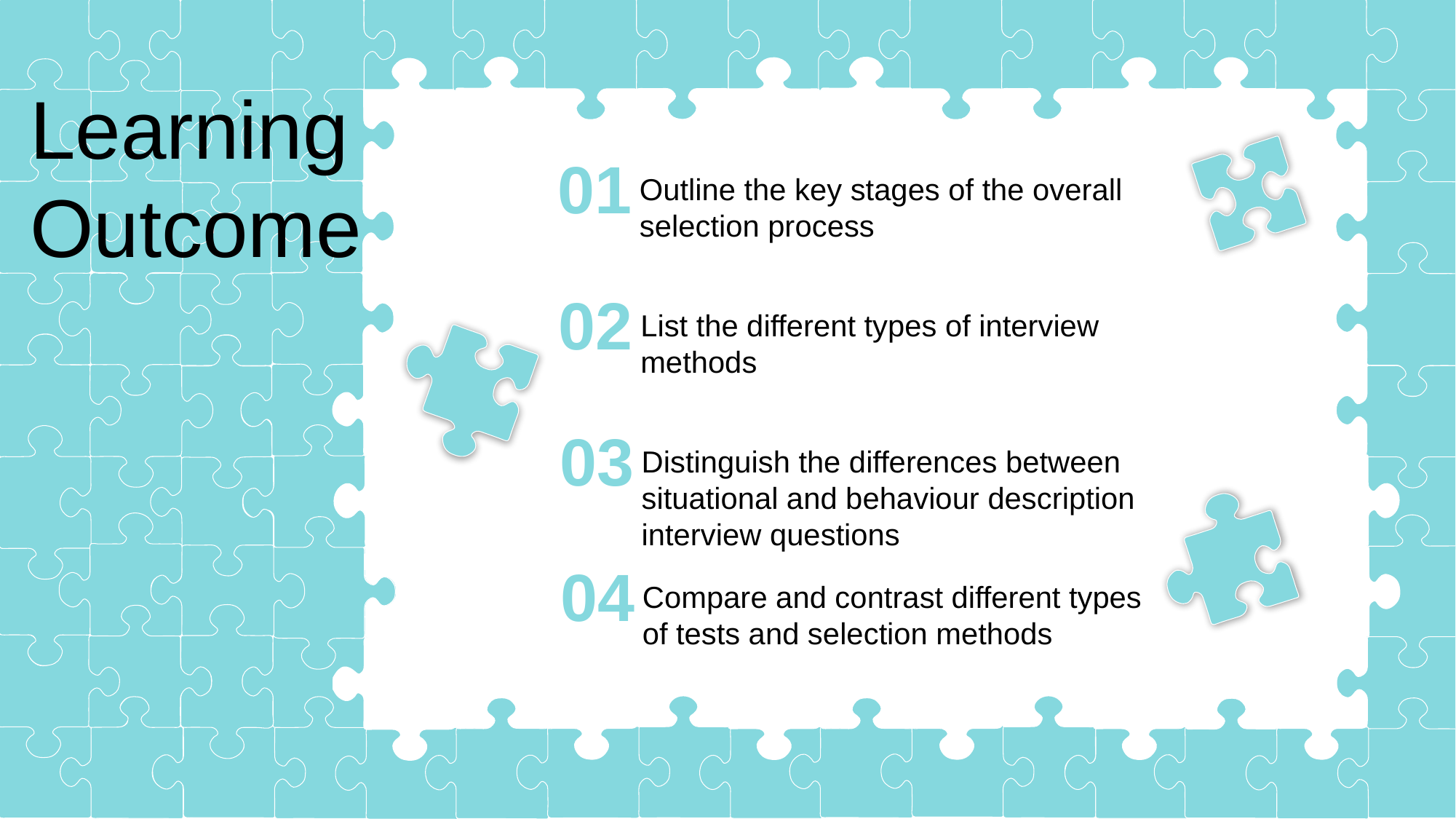

Learning Outcome
01
Outline the key stages of the overall selection process

02
List the different types of interview methods

03
Distinguish the differences between situational and behaviour description interview questions

04
Compare and contrast different types of tests and selection methods